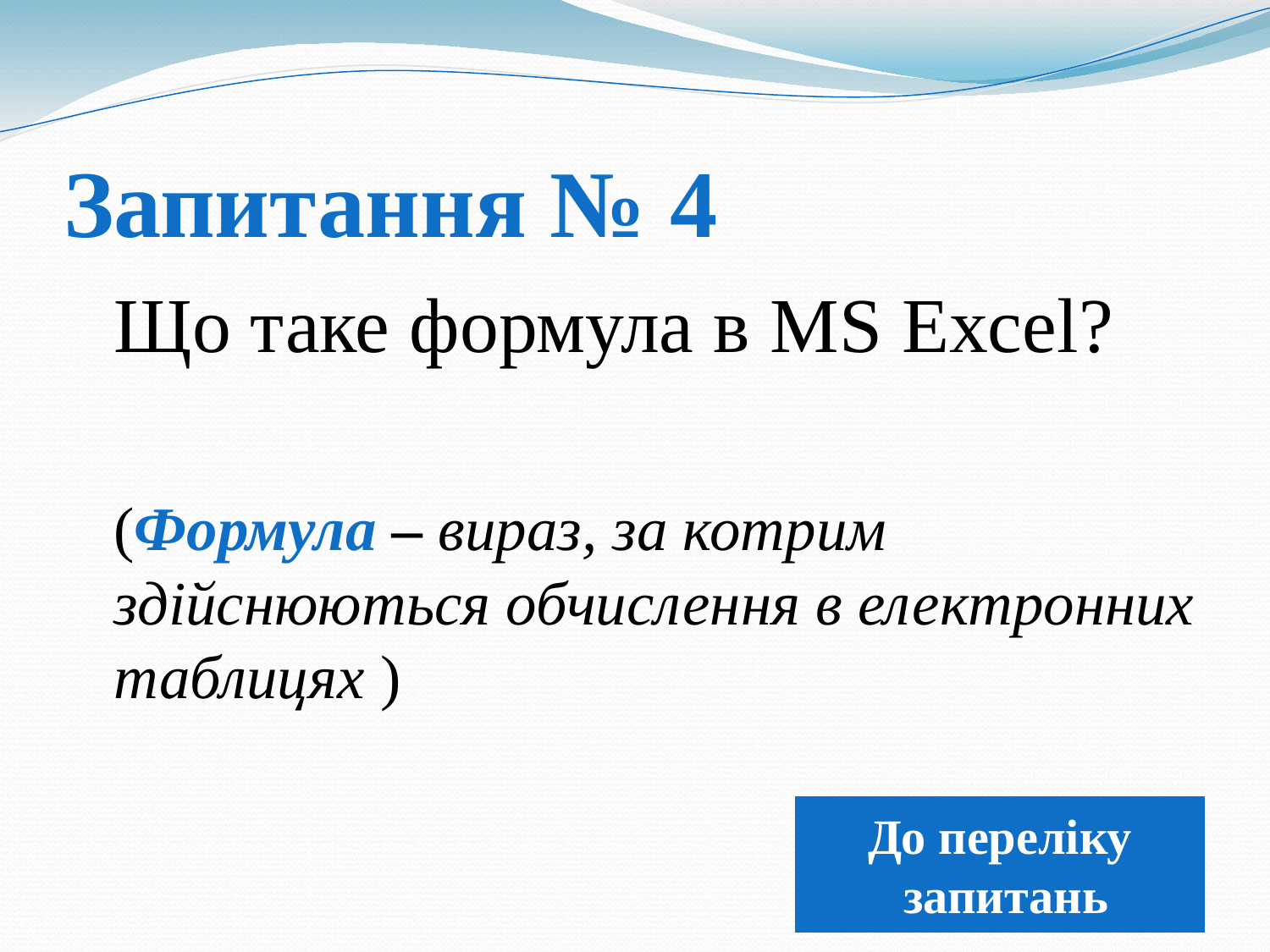

# Запитання № 4
	Що таке формула в MS Excel?

	(Формула – вираз, за котрим здійснюються обчислення в електронних таблицях )
До переліку
 запитань